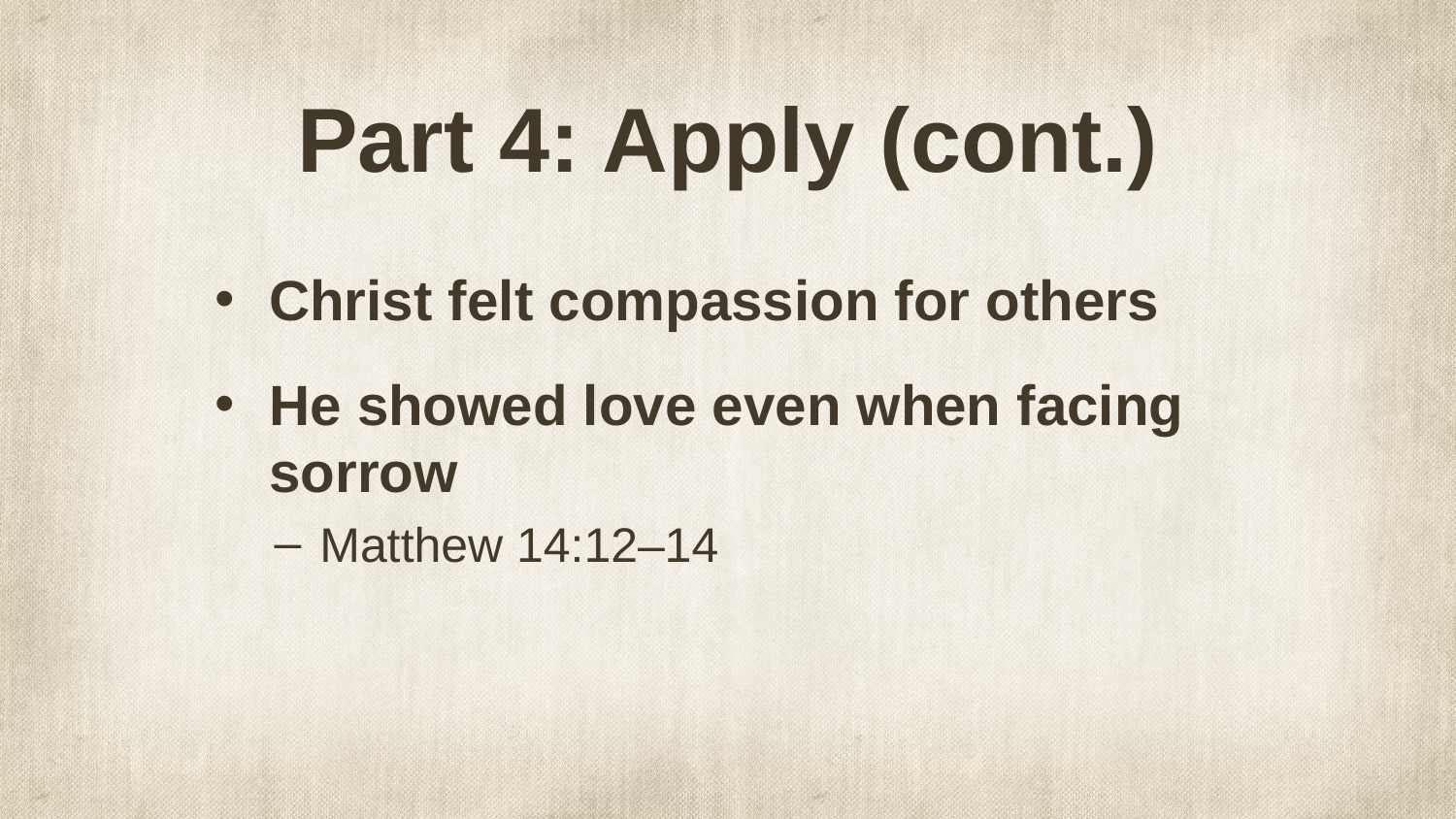

# Part 4: Apply (cont.)
Christ felt compassion for others
He showed love even when facing sorrow
Matthew 14:12–14